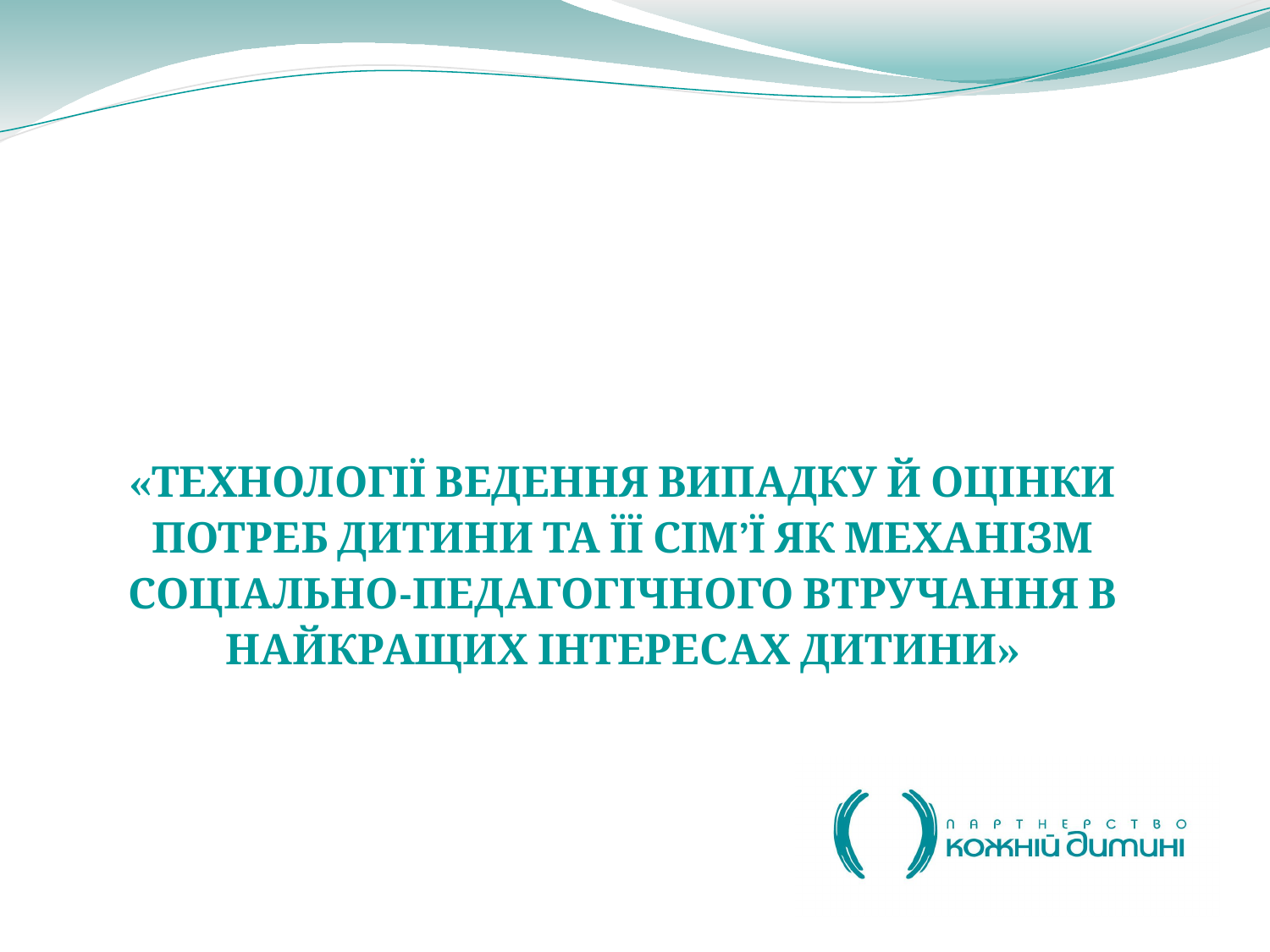

«ТЕХНОЛОГІЇ ВЕДЕННЯ ВИПАДКУ Й ОЦІНКИ ПОТРЕБ ДИТИНИ ТА ЇЇ СІМ’Ї ЯК МЕХАНІЗМ СОЦІАЛЬНО-ПЕДАГОГІЧНОГО ВТРУЧАННЯ В НАЙКРАЩИХ ІНТЕРЕСАХ ДИТИНИ»